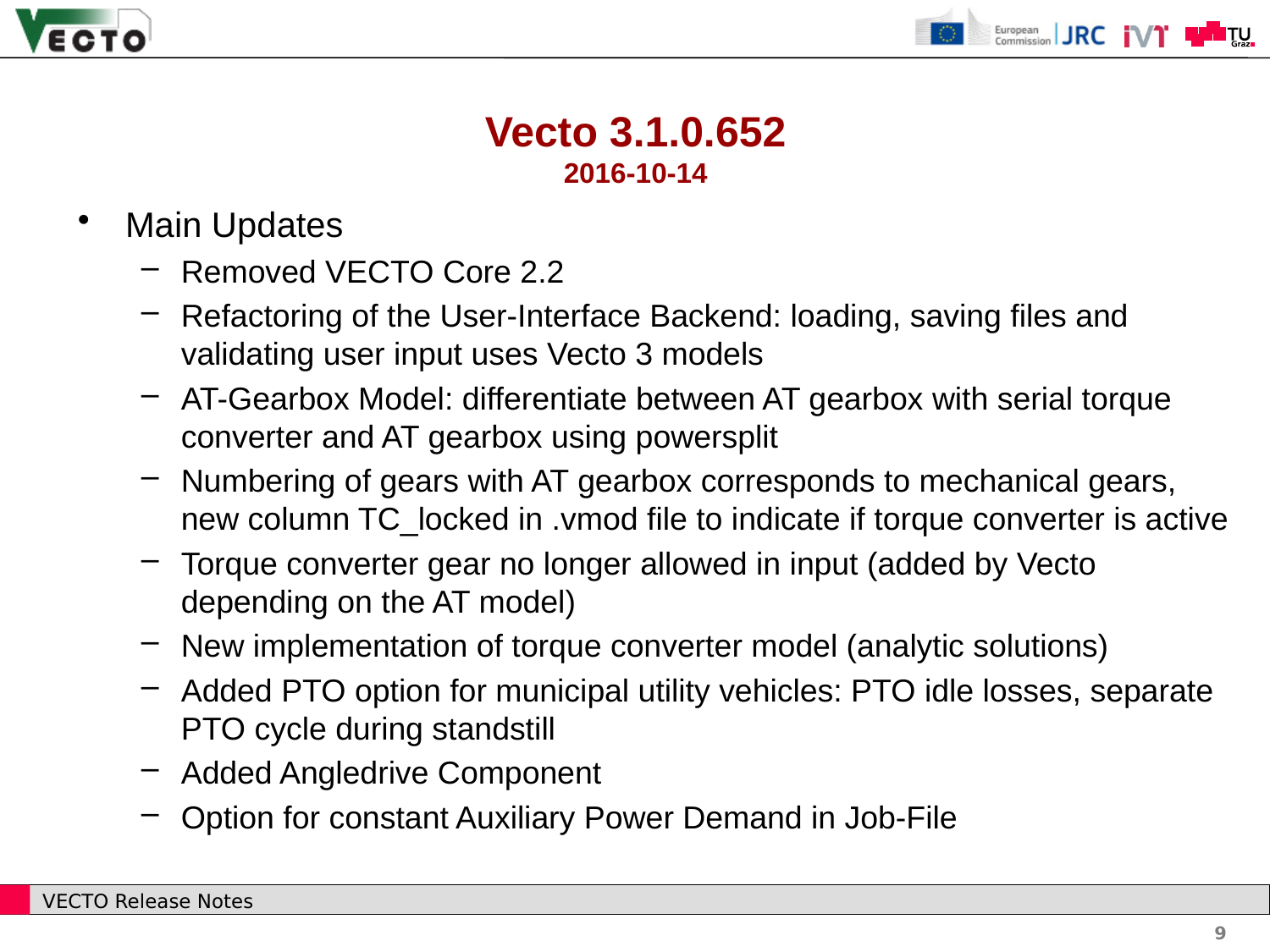

# Vecto 3.1.0.652 2016-10-14
Main Updates
Removed VECTO Core 2.2
Refactoring of the User-Interface Backend: loading, saving files and validating user input uses Vecto 3 models
AT-Gearbox Model: differentiate between AT gearbox with serial torque converter and AT gearbox using powersplit
Numbering of gears with AT gearbox corresponds to mechanical gears, new column TC_locked in .vmod file to indicate if torque converter is active
Torque converter gear no longer allowed in input (added by Vecto depending on the AT model)
New implementation of torque converter model (analytic solutions)
Added PTO option for municipal utility vehicles: PTO idle losses, separate PTO cycle during standstill
Added Angledrive Component
Option for constant Auxiliary Power Demand in Job-File